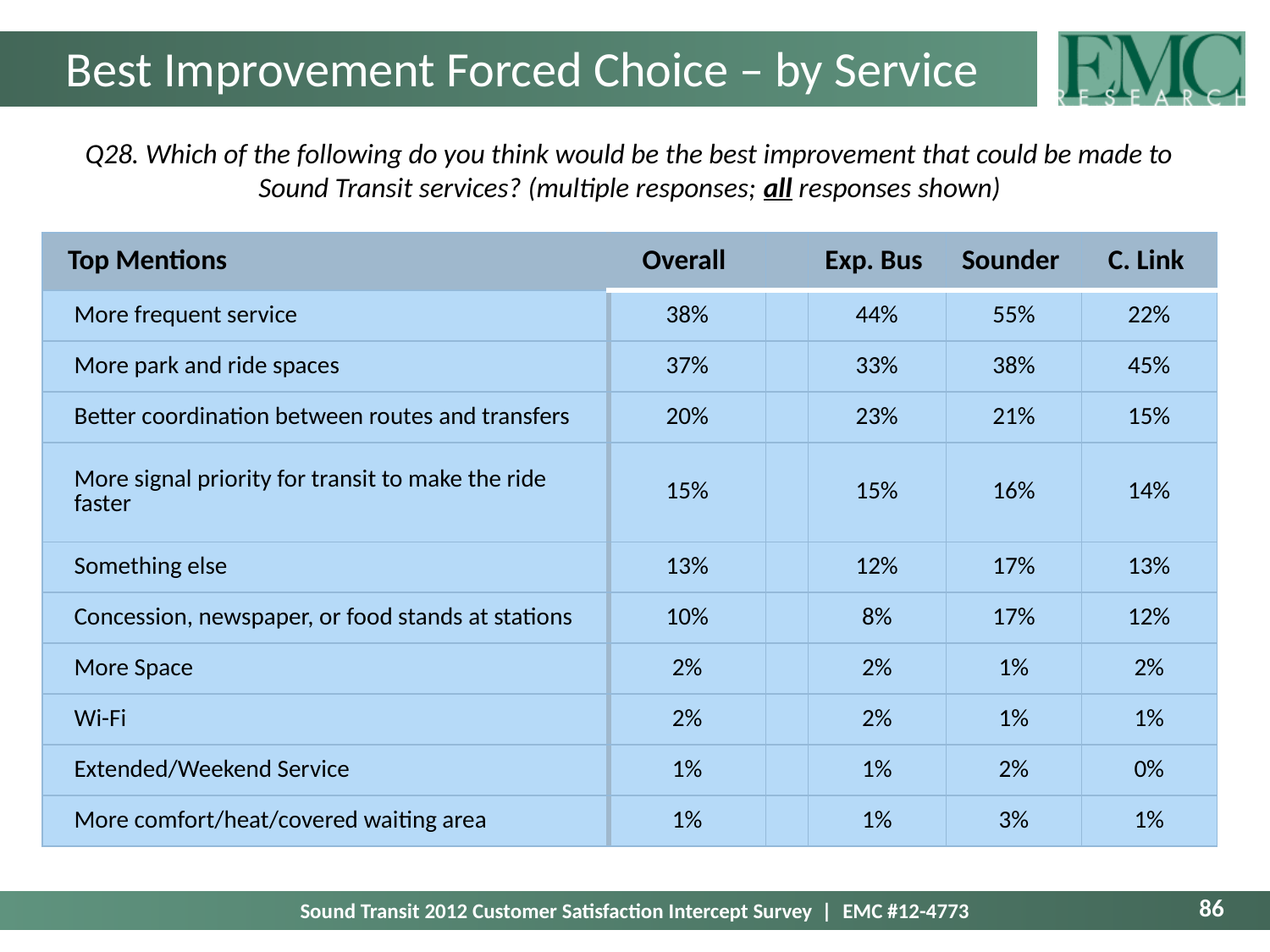

# Best Improvement Forced Choice – by Service
Q28. Which of the following do you think would be the best improvement that could be made to Sound Transit services? (multiple responses; all responses shown)
| Top Mentions | Overall |  | Exp. Bus | Sounder | C. Link |
| --- | --- | --- | --- | --- | --- |
| More frequent service | 38% |  | 44% | 55% | 22% |
| More park and ride spaces | 37% |  | 33% | 38% | 45% |
| Better coordination between routes and transfers | 20% |  | 23% | 21% | 15% |
| More signal priority for transit to make the ride faster | 15% |  | 15% | 16% | 14% |
| Something else | 13% |  | 12% | 17% | 13% |
| Concession, newspaper, or food stands at stations | 10% |  | 8% | 17% | 12% |
| More Space | 2% |  | 2% | 1% | 2% |
| Wi-Fi | 2% |  | 2% | 1% | 1% |
| Extended/Weekend Service | 1% |  | 1% | 2% | 0% |
| More comfort/heat/covered waiting area | 1% |  | 1% | 3% | 1% |